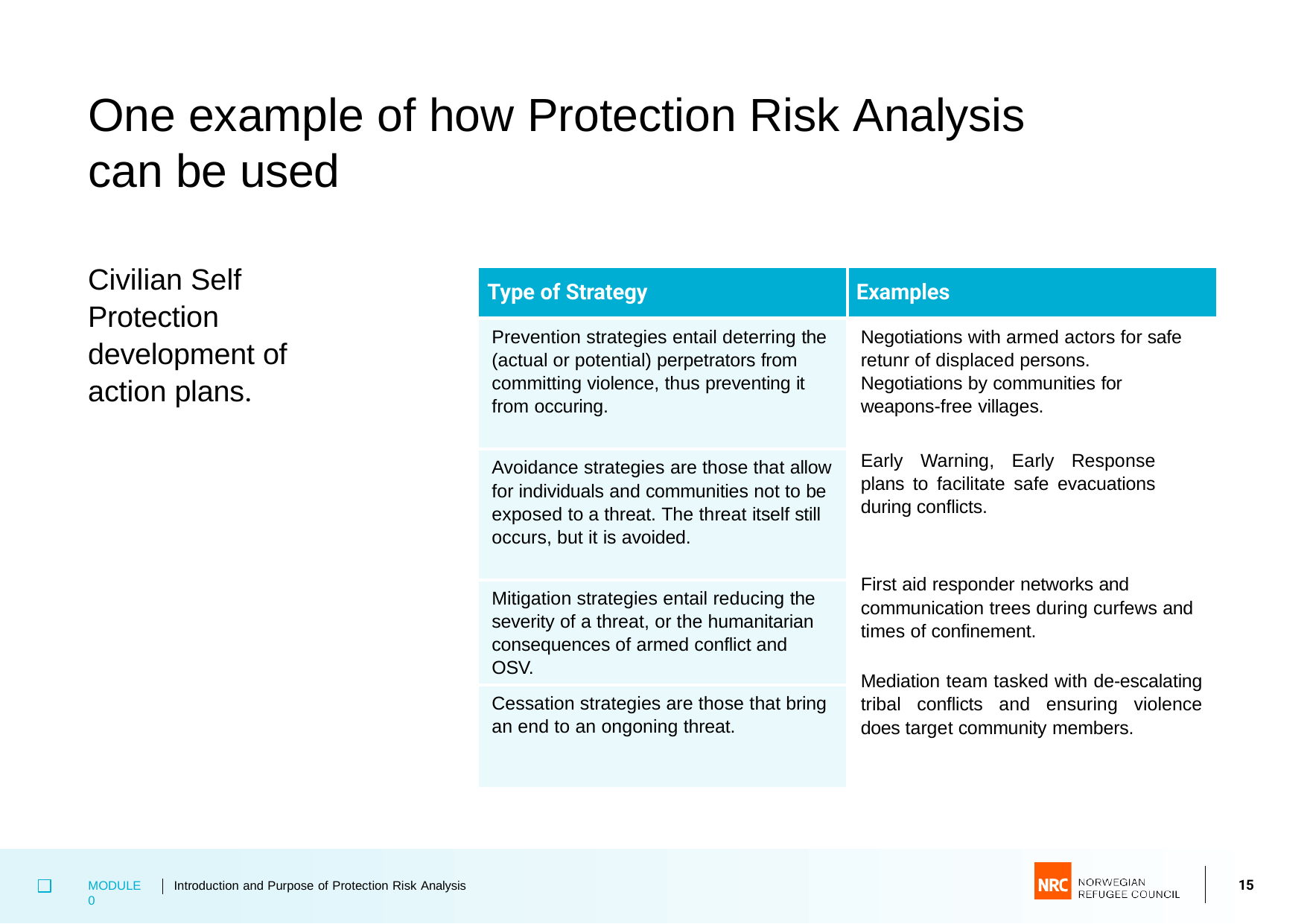

# One example of how Protection Risk Analysis
can be used
Civilian Self Protection development of
action plans.
| Type of Strategy | Examples |
| --- | --- |
| Prevention strategies entail deterring the (actual or potential) perpetrators from committing violence, thus preventing it from occuring. | Negotiations with armed actors for safe retunr of displaced persons. Negotiations by communities for weapons-free villages. Early Warning, Early Response plans to facilitate safe evacuations during conflicts. First aid responder networks and communication trees during curfews and times of confinement. Mediation team tasked with de-escalating tribal conflicts and ensuring violence does target community members. |
| Avoidance strategies are those that allow for individuals and communities not to be exposed to a threat. The threat itself still occurs, but it is avoided. |  |
| Mitigation strategies entail reducing the severity of a threat, or the humanitarian consequences of armed conflict and OSV. |  |
| Cessation strategies are those that bring an end to an ongoning threat. |  |
15
MODULE 0
Introduction and Purpose of Protection Risk Analysis